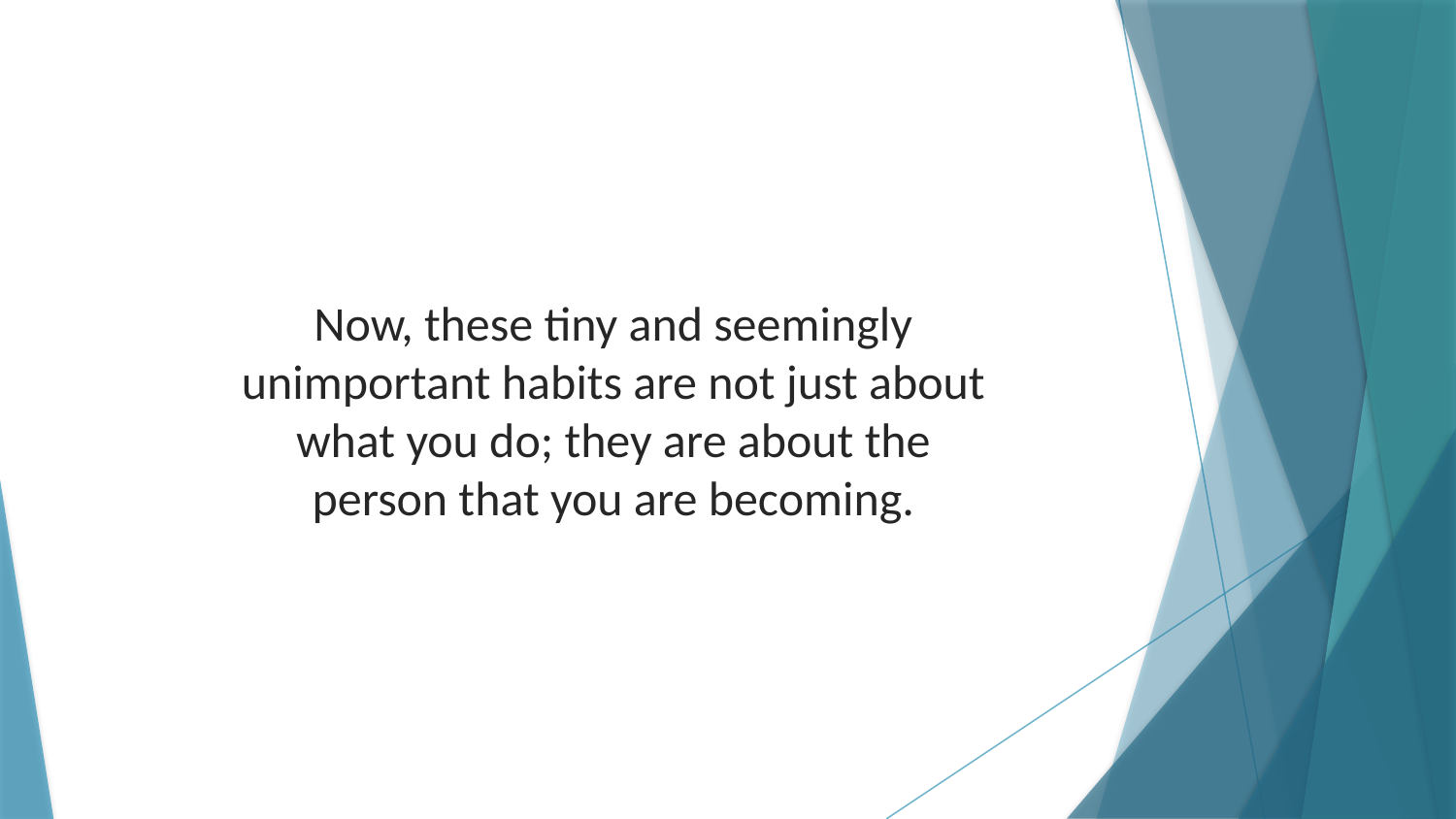

Now, these tiny and seemingly unimportant habits are not just about what you do; they are about the person that you are becoming.